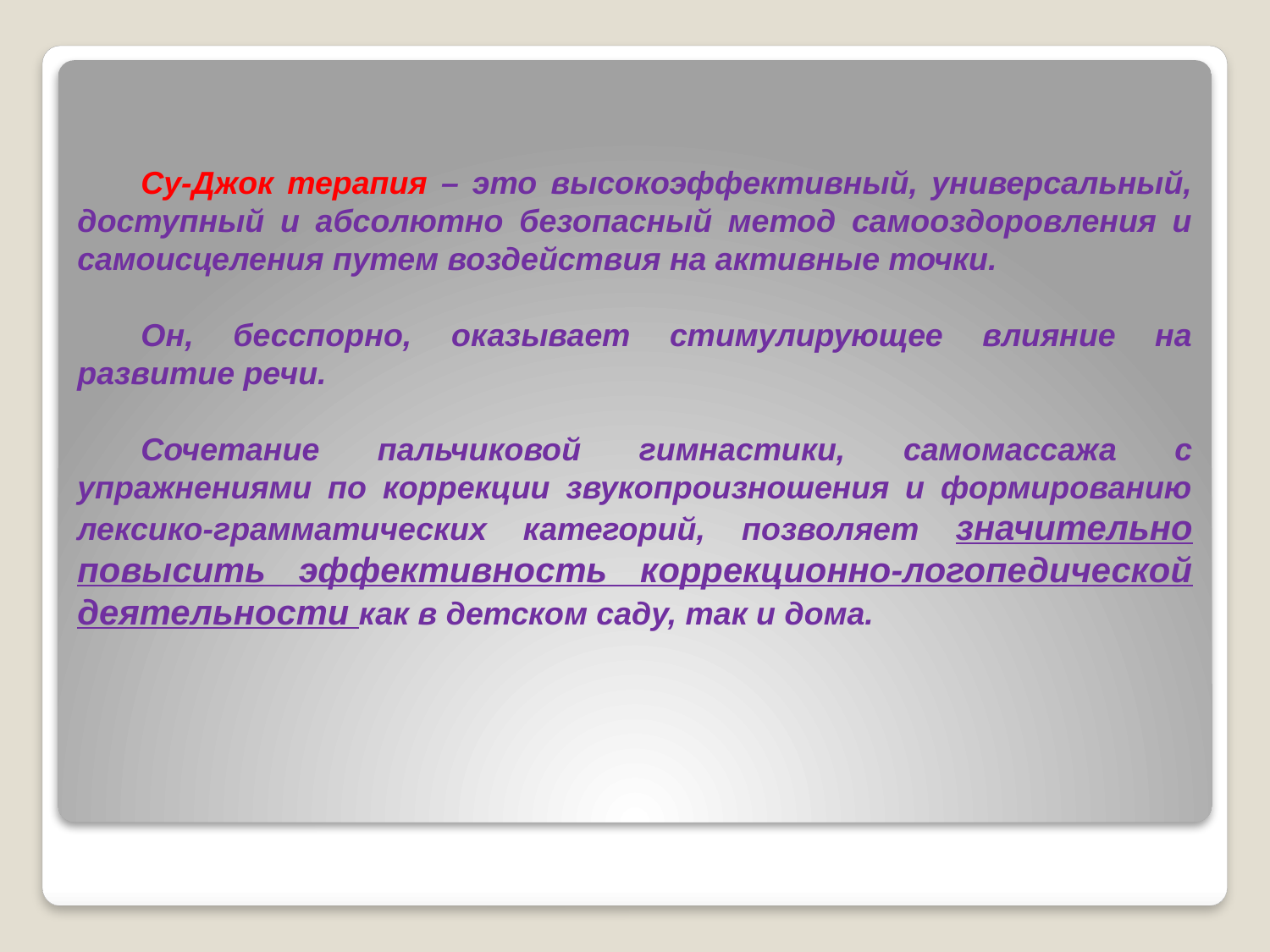

Су-Джок терапия – это высокоэффективный, универсальный, доступный и абсолютно безопасный метод самооздоровления и самоисцеления путем воздействия на активные точки.

Он, бесспорно, оказывает стимулирующее влияние на развитие речи.

Сочетание пальчиковой гимнастики, самомассажа с упражнениями по коррекции звукопроизношения и формированию лексико-грамматических категорий, позволяет значительно повысить эффективность коррекционно-логопедической деятельности как в детском саду, так и дома.